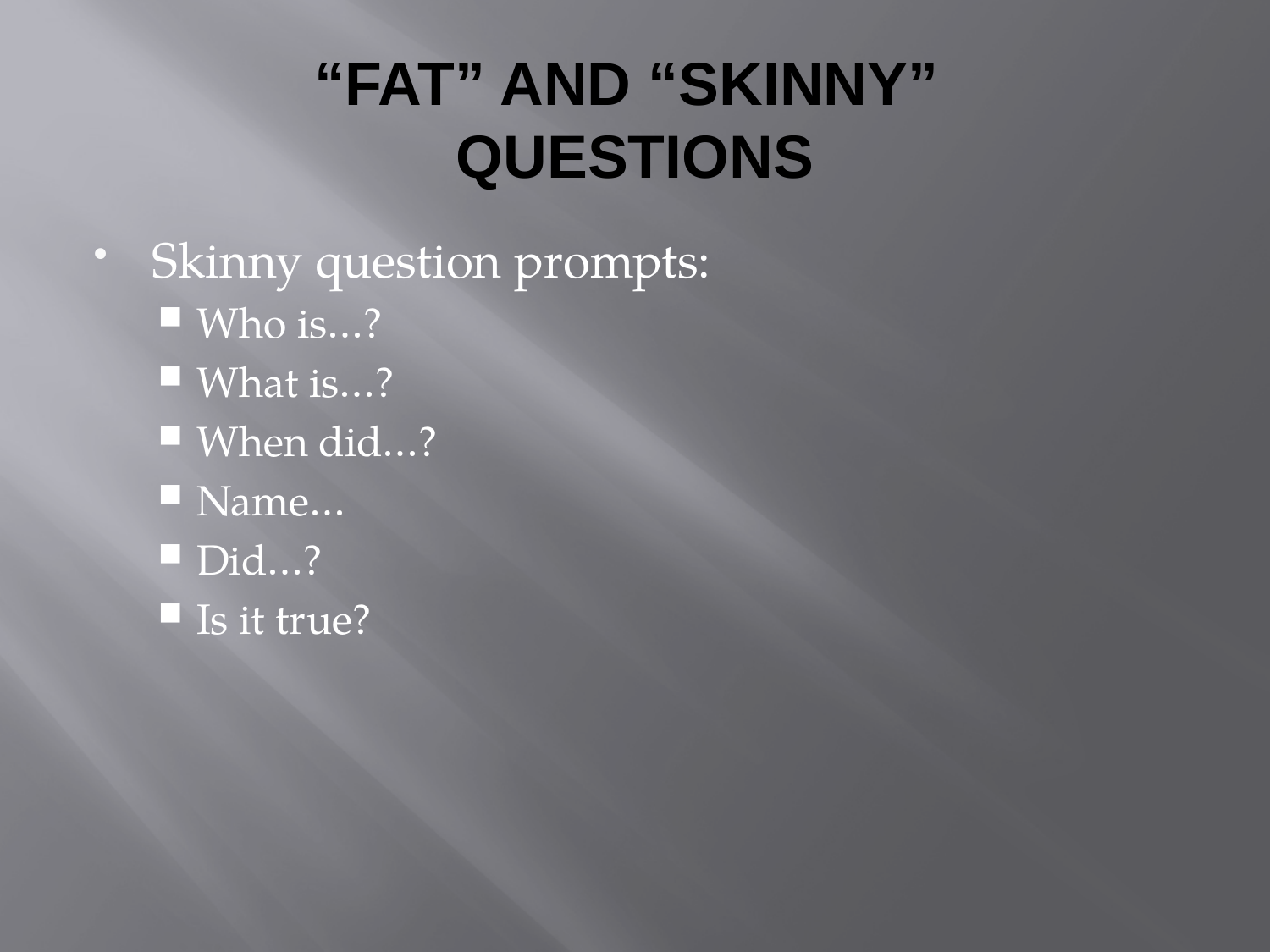

# “FAT” AND “SKINNY” QUESTIONS
Skinny question prompts:
Who is…?
What is…?
When did…?
Name…
Did…?
Is it true?